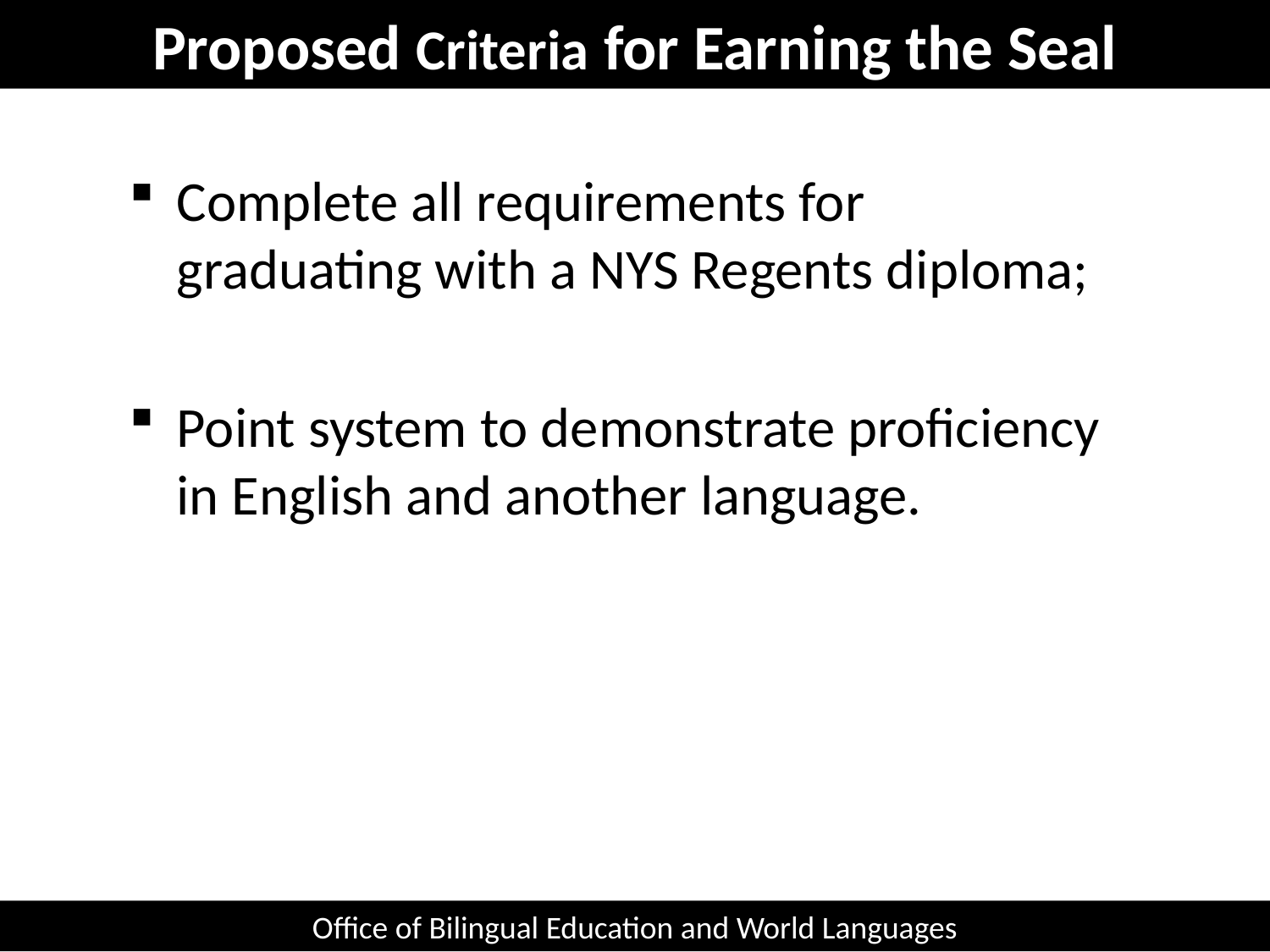

Proposed Criteria for Earning the Seal
Complete all requirements for graduating with a NYS Regents diploma;

Point system to demonstrate proficiency in English and another language.

Office of Bilingual Education and World Languages
Office of Bilingual Education and World Languages